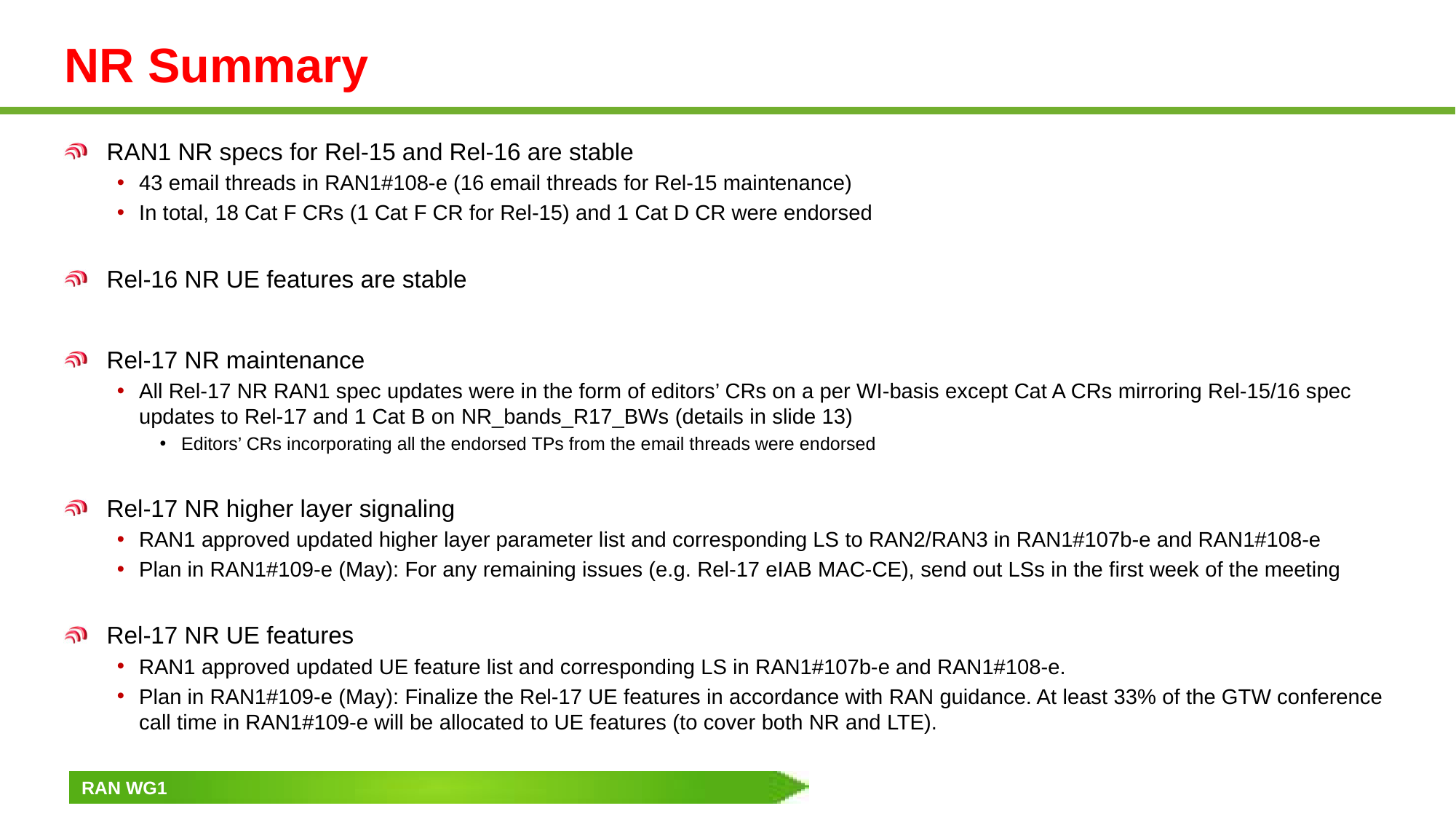

# NR Summary
RAN1 NR specs for Rel-15 and Rel-16 are stable
43 email threads in RAN1#108-e (16 email threads for Rel-15 maintenance)
In total, 18 Cat F CRs (1 Cat F CR for Rel-15) and 1 Cat D CR were endorsed

Rel-16 NR UE features are stable

Rel-17 NR maintenance
All Rel-17 NR RAN1 spec updates were in the form of editors’ CRs on a per WI-basis except Cat A CRs mirroring Rel-15/16 spec updates to Rel-17 and 1 Cat B on NR_bands_R17_BWs (details in slide 13)
Editors’ CRs incorporating all the endorsed TPs from the email threads were endorsed

Rel-17 NR higher layer signaling
RAN1 approved updated higher layer parameter list and corresponding LS to RAN2/RAN3 in RAN1#107b-e and RAN1#108-e
Plan in RAN1#109-e (May): For any remaining issues (e.g. Rel-17 eIAB MAC-CE), send out LSs in the first week of the meeting

Rel-17 NR UE features
RAN1 approved updated UE feature list and corresponding LS in RAN1#107b-e and RAN1#108-e.
Plan in RAN1#109-e (May): Finalize the Rel-17 UE features in accordance with RAN guidance. At least 33% of the GTW conference call time in RAN1#109-e will be allocated to UE features (to cover both NR and LTE).